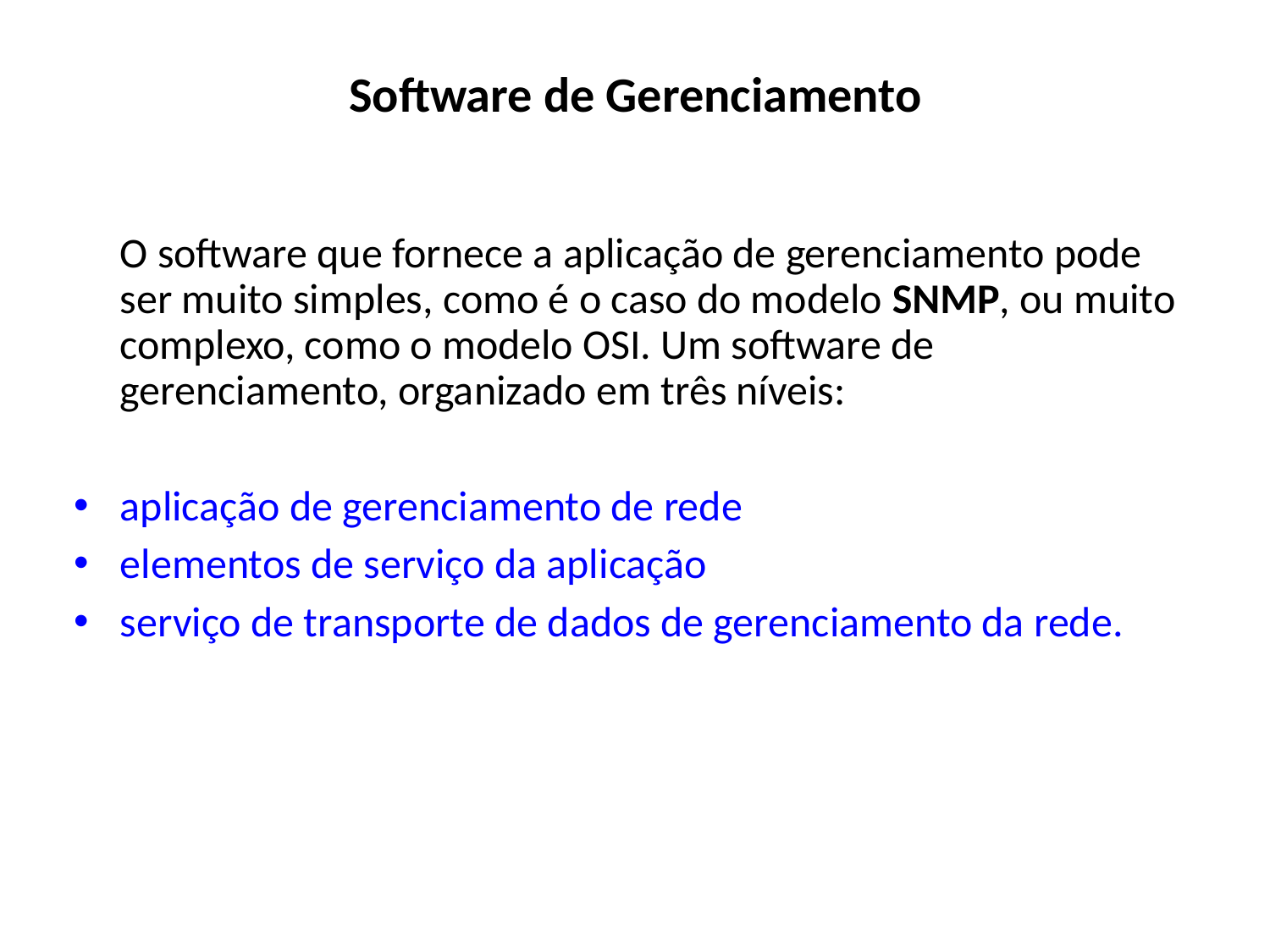

Software de Gerenciamento
	O software que fornece a aplicação de gerenciamento pode ser muito simples, como é o caso do modelo SNMP, ou muito complexo, como o modelo OSI. Um software de gerenciamento, organizado em três níveis:

aplicação de gerenciamento de rede
elementos de serviço da aplicação
serviço de transporte de dados de gerenciamento da rede.